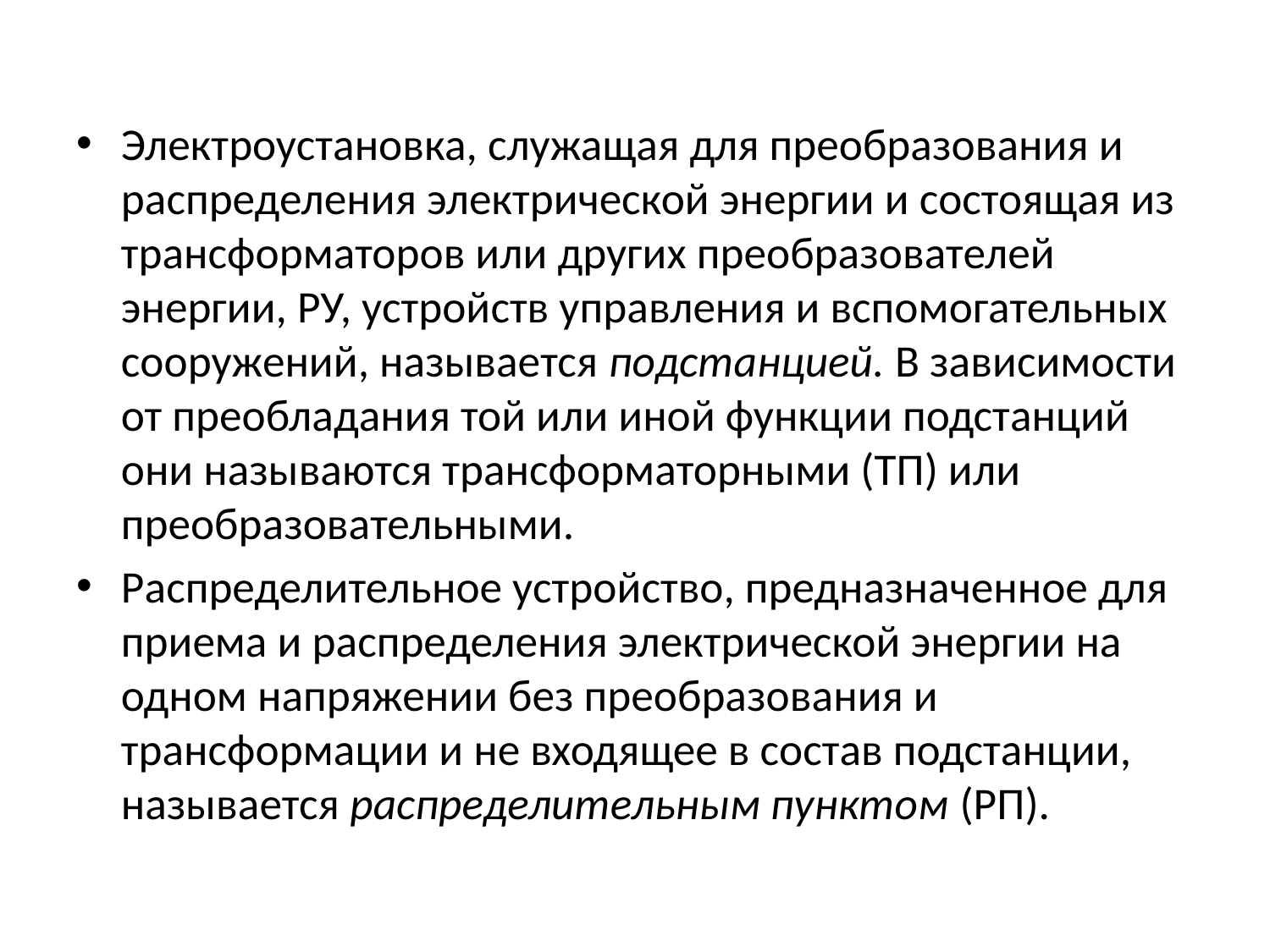

Электроустановка, служащая для преобразования и распределения электрической энергии и состоящая из трансформаторов или других преобразователей энергии, РУ, устройств управления и вспомогательных сооружений, называется подстанцией. В зависимости от преобладания той или иной функции подстанций они называются трансформаторными (ТП) или преобразовательными.
Распределительное устройство, предназначенное для приема и распределения электрической энергии на одном напряжении без преобразования и трансформации и не входящее в состав подстанции, называется распределительным пунктом (РП).